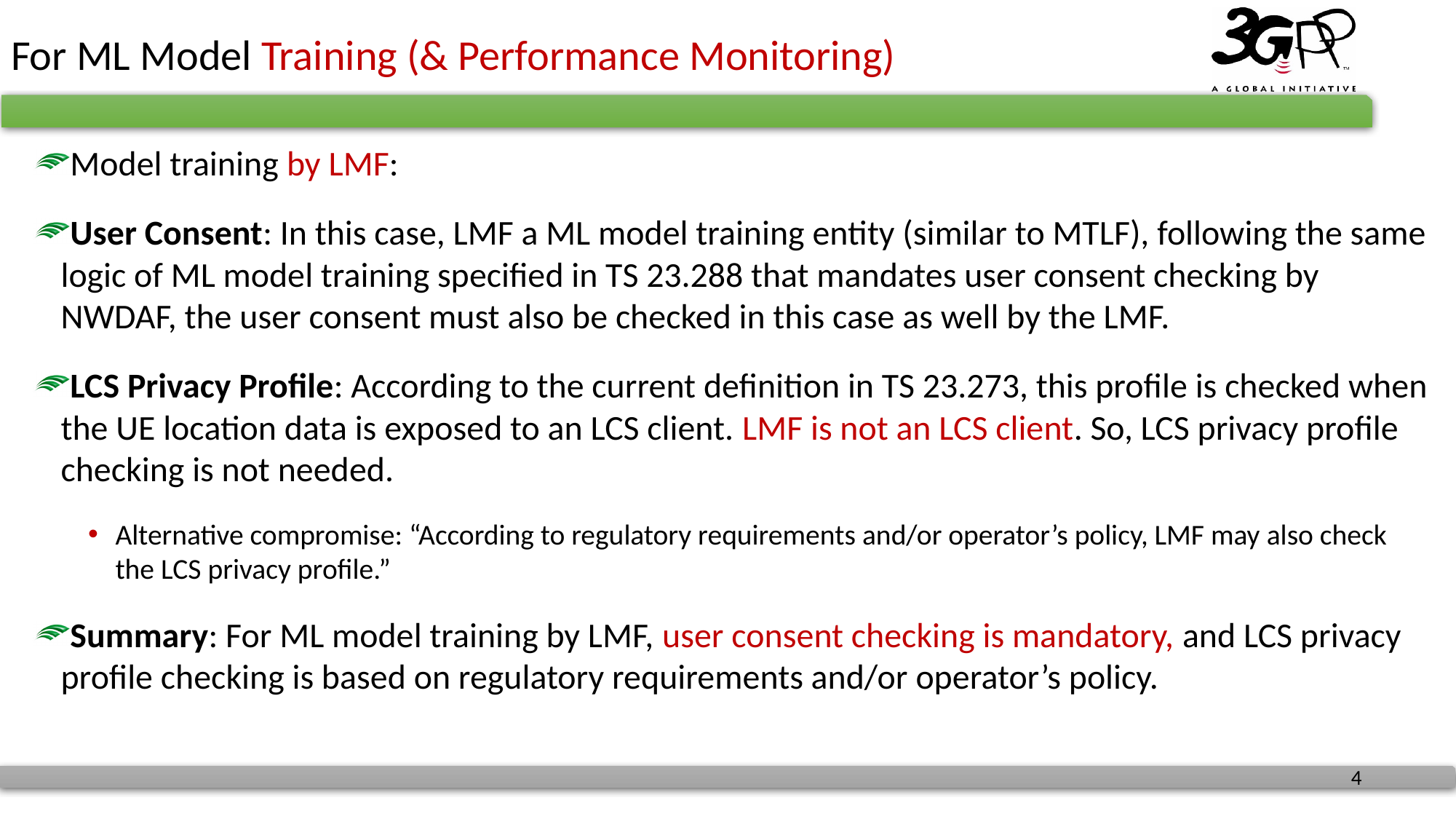

# For ML Model Training (& Performance Monitoring)
Model training by LMF:
User Consent: In this case, LMF a ML model training entity (similar to MTLF), following the same logic of ML model training specified in TS 23.288 that mandates user consent checking by NWDAF, the user consent must also be checked in this case as well by the LMF.
LCS Privacy Profile: According to the current definition in TS 23.273, this profile is checked when the UE location data is exposed to an LCS client. LMF is not an LCS client. So, LCS privacy profile checking is not needed.
Alternative compromise: “According to regulatory requirements and/or operator’s policy, LMF may also check the LCS privacy profile.”
Summary: For ML model training by LMF, user consent checking is mandatory, and LCS privacy profile checking is based on regulatory requirements and/or operator’s policy.